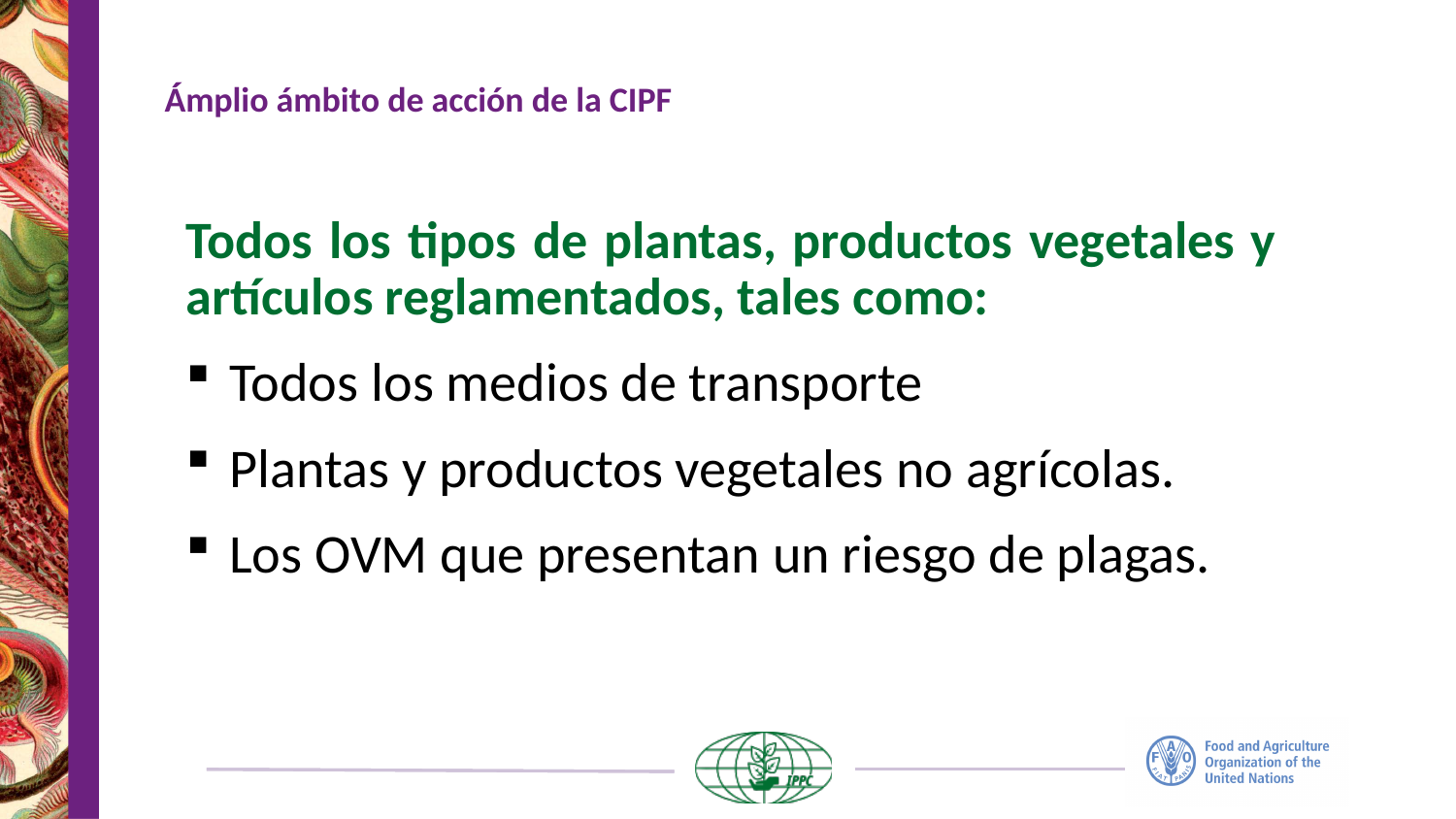

Ámplio ámbito de acción de la CIPF
Todos los tipos de plantas, productos vegetales y artículos reglamentados, tales como:
Todos los medios de transporte
Plantas y productos vegetales no agrícolas.
Los OVM que presentan un riesgo de plagas.